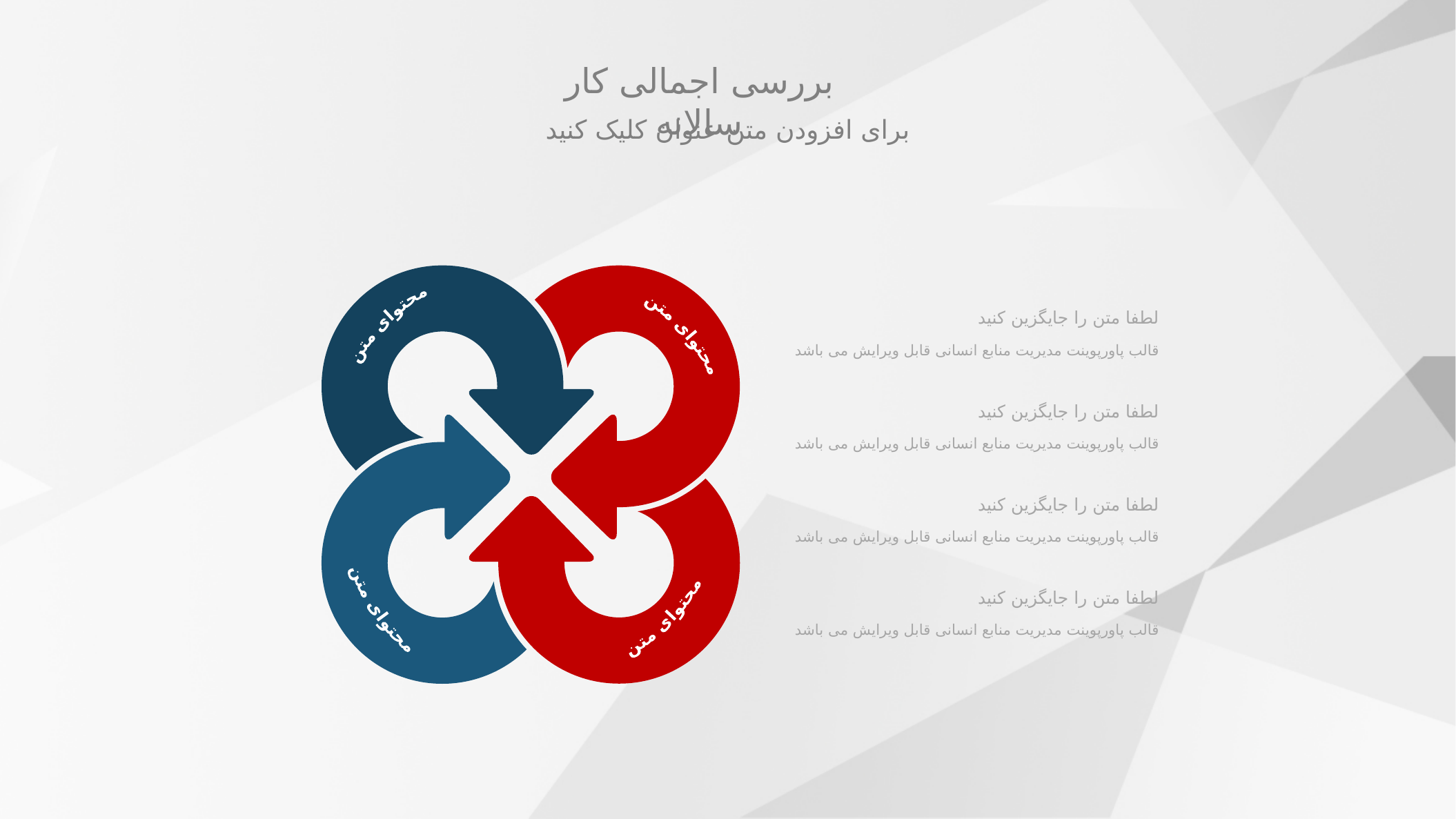

بررسی اجمالی کار سالانه
برای افزودن متن عنوان کلیک کنید

محتوای متن
محتوای متن

محتوای متن
محتوای متن
لطفا متن را جایگزین کنید
قالب پاورپوینت مدیریت منابع انسانی قابل ویرایش می باشد
لطفا متن را جایگزین کنید
قالب پاورپوینت مدیریت منابع انسانی قابل ویرایش می باشد
لطفا متن را جایگزین کنید
قالب پاورپوینت مدیریت منابع انسانی قابل ویرایش می باشد
لطفا متن را جایگزین کنید
قالب پاورپوینت مدیریت منابع انسانی قابل ویرایش می باشد